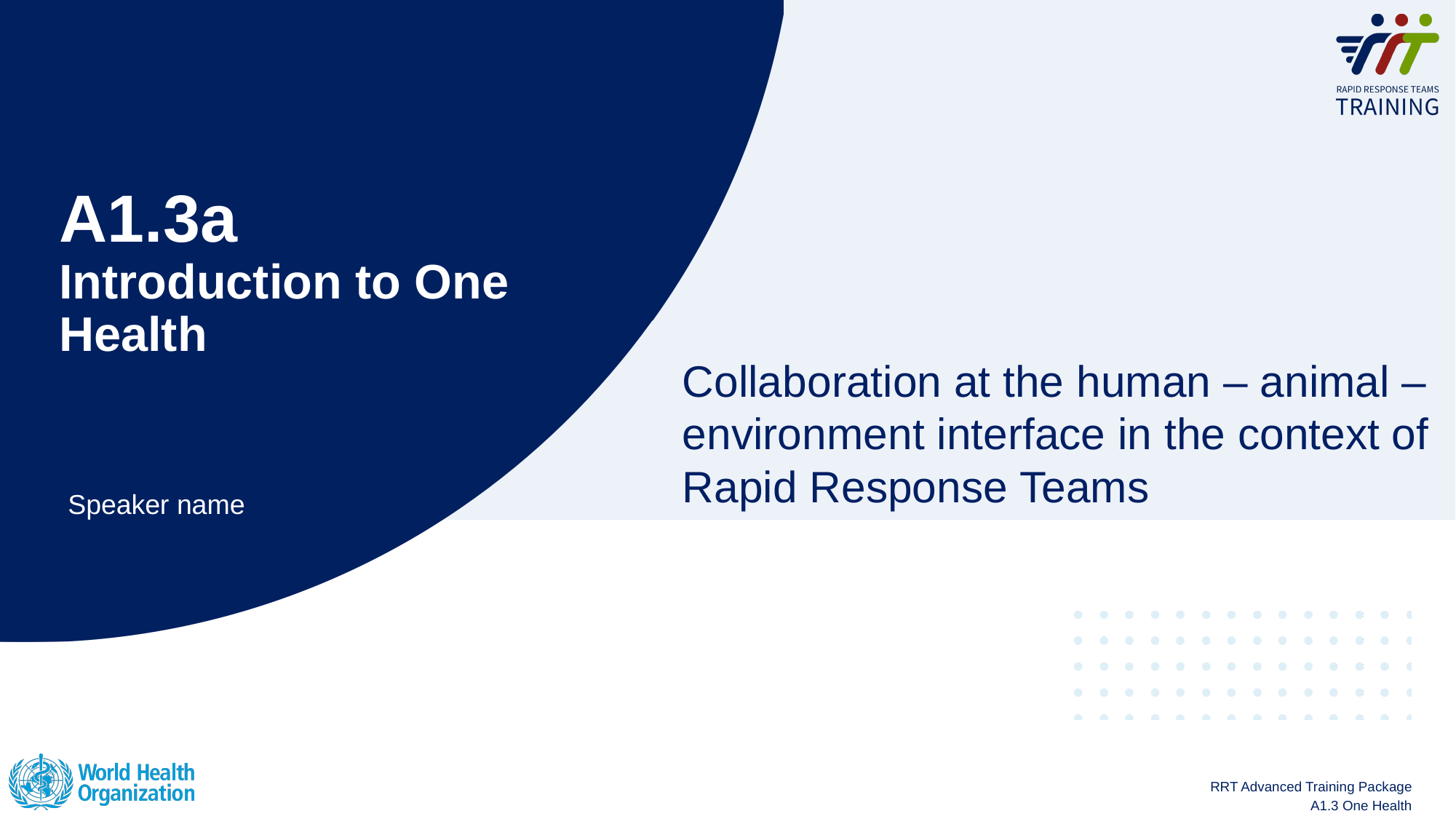

# A1.3a Introduction to One Health
Collaboration at the human – animal – environment interface in the context of Rapid Response Teams
Speaker name
1